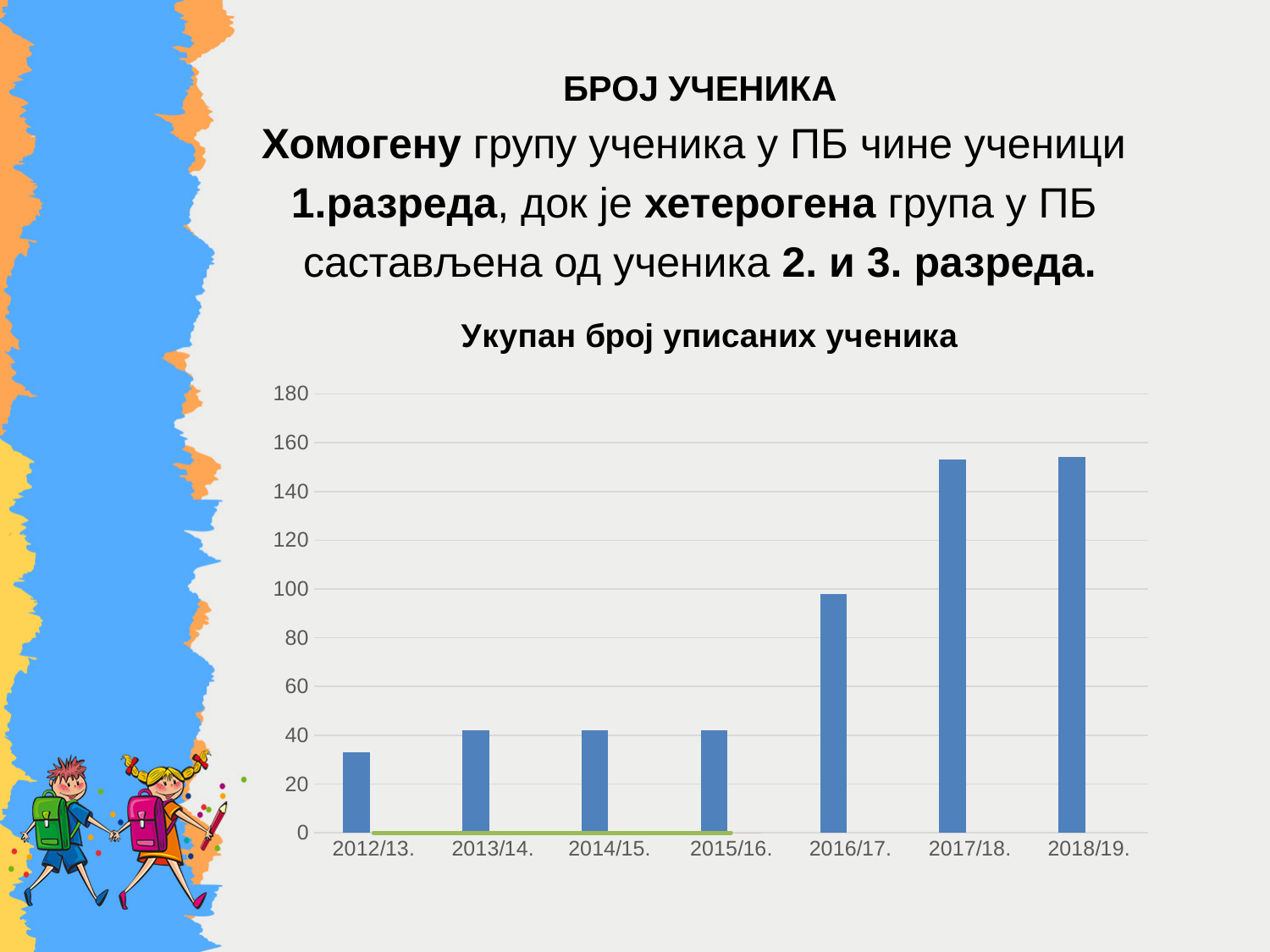

БРОЈ УЧЕНИКА
Хомогену групу ученика у ПБ чине ученици
1.разреда, док је хетерогена група у ПБ
састављена од ученика 2. и 3. разреда.

### Chart: Укупан број уписаних ученика

| Category | Series 1 | Series 2 | Series 3 |
|---|---|---|---|
| 2012/13. | 33.0 | 0.0 | 0.0 |
| 2013/14. | 42.0 | 0.0 | 0.0 |
| 2014/15.  | 42.0 | 0.0 | 0.0 |
| 2015/16. | 42.0 | 0.0 | 0.0 |
| 2016/17. | 98.0 | None | None |
| 2017/18. | 153.0 | None | None |
| 2018/19. | 154.0 | None | None |